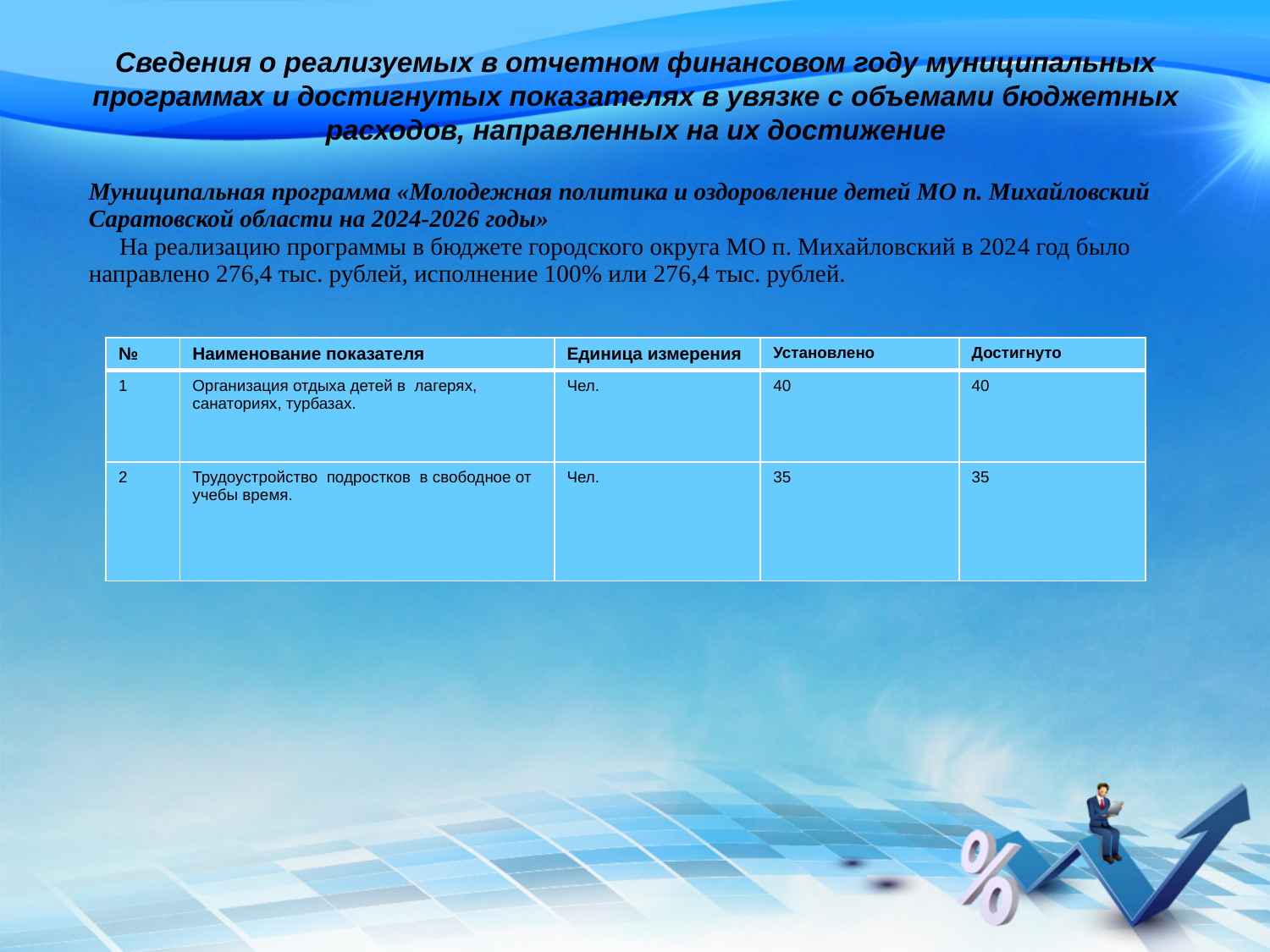

# Сведения о реализуемых в отчетном финансовом году муниципальных программах и достигнутых показателях в увязке с объемами бюджетных расходов, направленных на их достижение
| Муниципальная программа «Молодежная политика и оздоровление детей МО п. Михайловский Саратовской области на 2024-2026 годы» |
| --- |
| На реализацию программы в бюджете городского округа МО п. Михайловский в 2024 год было направлено 276,4 тыс. рублей, исполнение 100% или 276,4 тыс. рублей. |
|  |
|  |
|  |
|  |
|  |
| № | Наименование показателя | Единица измерения | Установлено | Достигнуто |
| --- | --- | --- | --- | --- |
| 1 | Организация отдыха детей в лагерях, санаториях, турбазах. | Чел. | 40 | 40 |
| 2 | Трудоустройство подростков в свободное от учебы время. | Чел. | 35 | 35 |